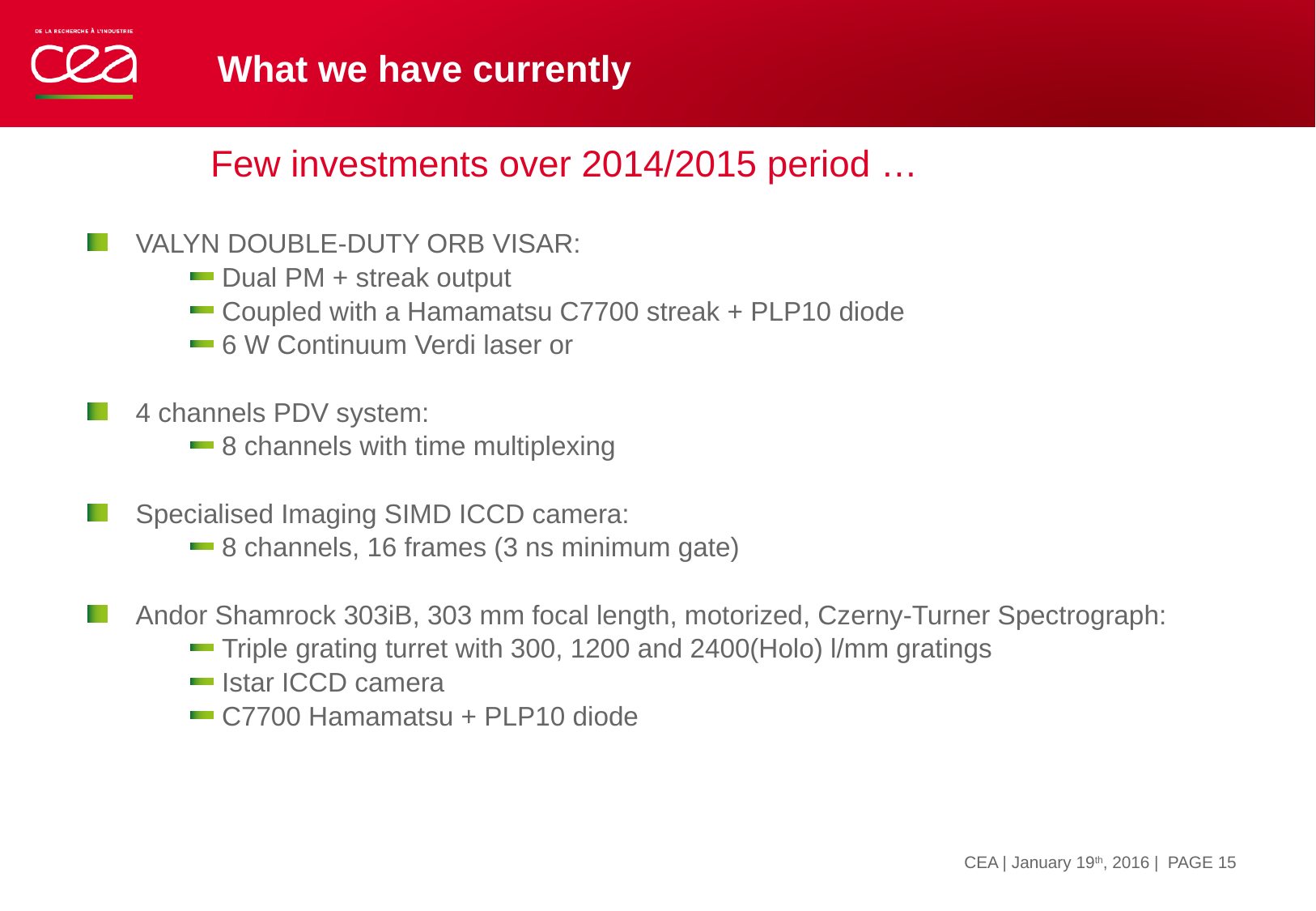

# What we have currently
Few investments over 2014/2015 period …

VALYN DOUBLE-DUTY ORB VISAR:
Dual PM + streak output
Coupled with a Hamamatsu C7700 streak + PLP10 diode
6 W Continuum Verdi laser or

4 channels PDV system:
8 channels with time multiplexing

Specialised Imaging SIMD ICCD camera:
8 channels, 16 frames (3 ns minimum gate)

Andor Shamrock 303iB, 303 mm focal length, motorized, Czerny-Turner Spectrograph:
Triple grating turret with 300, 1200 and 2400(Holo) l/mm gratings
Istar ICCD camera
C7700 Hamamatsu + PLP10 diode

|  PAGE 15
CEA | January 19th, 2016